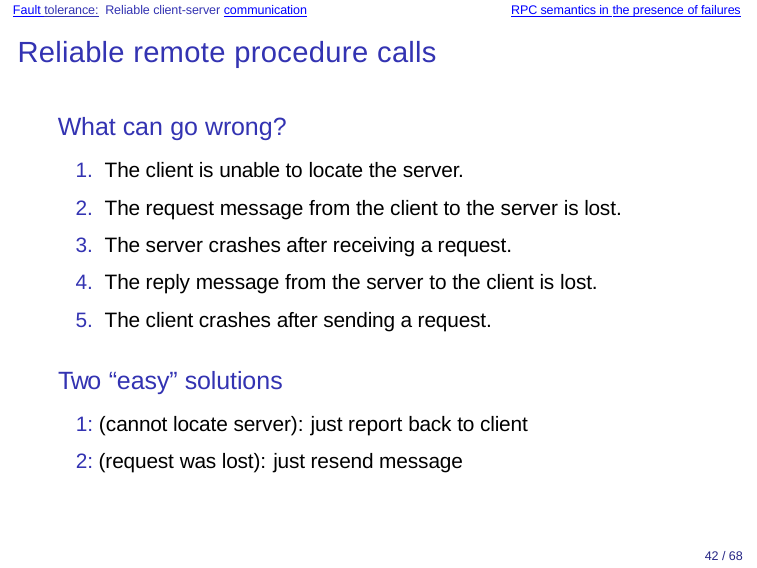

Fault tolerance: Reliable client-server communication
RPC semantics in the presence of failures
Reliable remote procedure calls

What can go wrong?
The client is unable to locate the server.
The request message from the client to the server is lost.
The server crashes after receiving a request.
The reply message from the server to the client is lost.
The client crashes after sending a request.

Two “easy” solutions
1: (cannot locate server): just report back to client  2: (request was lost): just resend message
42 / 68